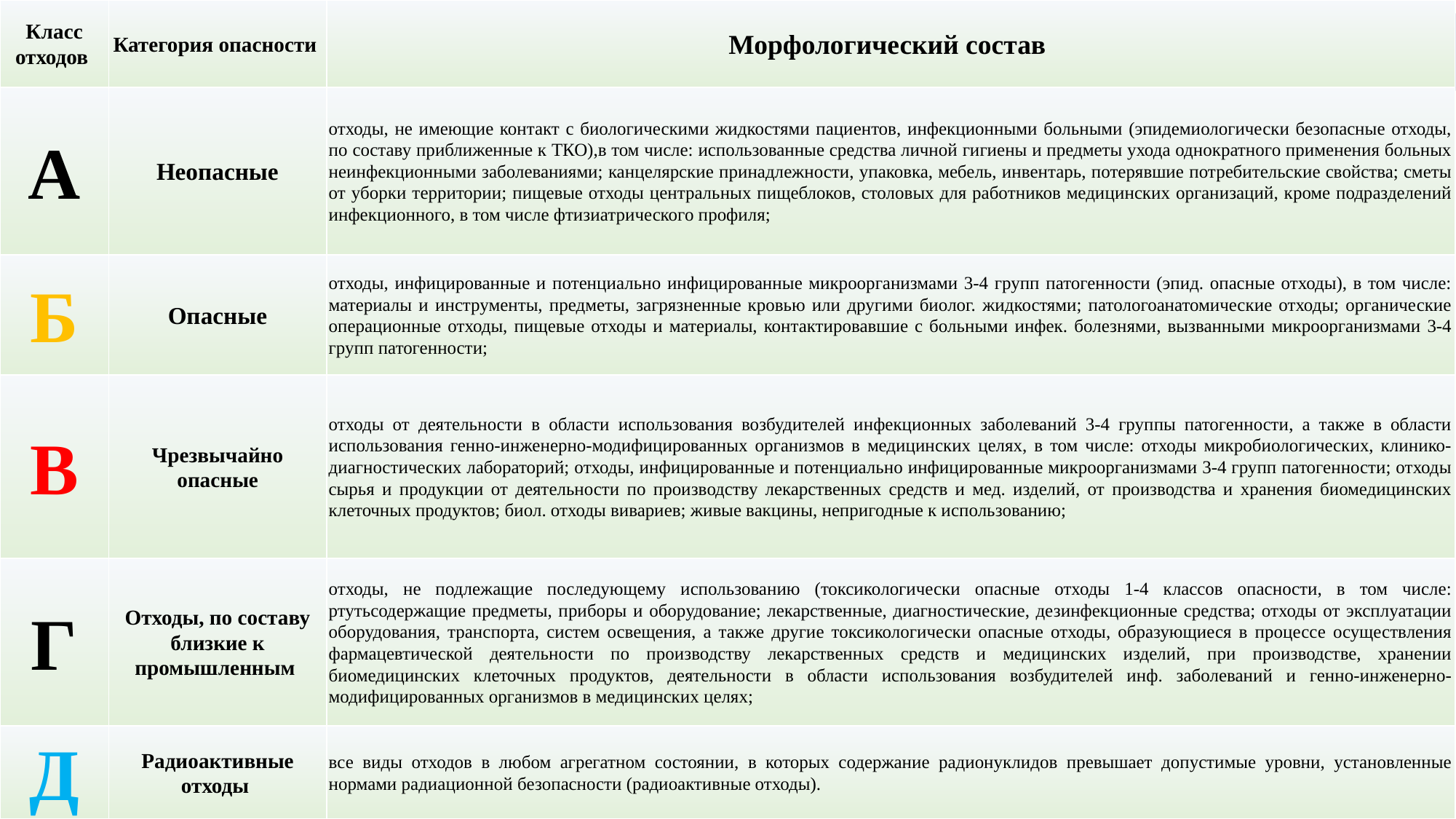

| Класс отходов | Категория опасности | Морфологический состав |
| --- | --- | --- |
| А | Неопасные | отходы, не имеющие контакт с биологическими жидкостями пациентов, инфекционными больными (эпидемиологически безопасные отходы, по составу приближенные к ТКО),в том числе: использованные средства личной гигиены и предметы ухода однократного применения больных неинфекционными заболеваниями; канцелярские принадлежности, упаковка, мебель, инвентарь, потерявшие потребительские свойства; сметы от уборки территории; пищевые отходы центральных пищеблоков, столовых для работников медицинских организаций, кроме подразделений инфекционного, в том числе фтизиатрического профиля; |
| Б | Опасные | отходы, инфицированные и потенциально инфицированные микроорганизмами 3-4 групп патогенности (эпид. опасные отходы), в том числе: материалы и инструменты, предметы, загрязненные кровью или другими биолог. жидкостями; патологоанатомические отходы; органические операционные отходы, пищевые отходы и материалы, контактировавшие с больными инфек. болезнями, вызванными микроорганизмами 3-4 групп патогенности; |
| В | Чрезвычайно опасные | отходы от деятельности в области использования возбудителей инфекционных заболеваний 3-4 группы патогенности, а также в области использования генно-инженерно-модифицированных организмов в медицинских целях, в том числе: отходы микробиологических, клинико-диагностических лабораторий; отходы, инфицированные и потенциально инфицированные микроорганизмами 3-4 групп патогенности; отходы сырья и продукции от деятельности по производству лекарственных средств и мед. изделий, от производства и хранения биомедицинских клеточных продуктов; биол. отходы вивариев; живые вакцины, непригодные к использованию; |
| Г | Отходы, по составу близкие к промышленным | отходы, не подлежащие последующему использованию (токсикологически опасные отходы 1-4 классов опасности, в том числе: ртутьсодержащие предметы, приборы и оборудование; лекарственные, диагностические, дезинфекционные средства; отходы от эксплуатации оборудования, транспорта, систем освещения, а также другие токсикологически опасные отходы, образующиеся в процессе осуществления фармацевтической деятельности по производству лекарственных средств и медицинских изделий, при производстве, хранении биомедицинских клеточных продуктов, деятельности в области использования возбудителей инф. заболеваний и генно-инженерно-модифицированных организмов в медицинских целях; |
| Д | Радиоактивные отходы | все виды отходов в любом агрегатном состоянии, в которых содержание радионуклидов превышает допустимые уровни, установленные нормами радиационной безопасности (радиоактивные отходы). |